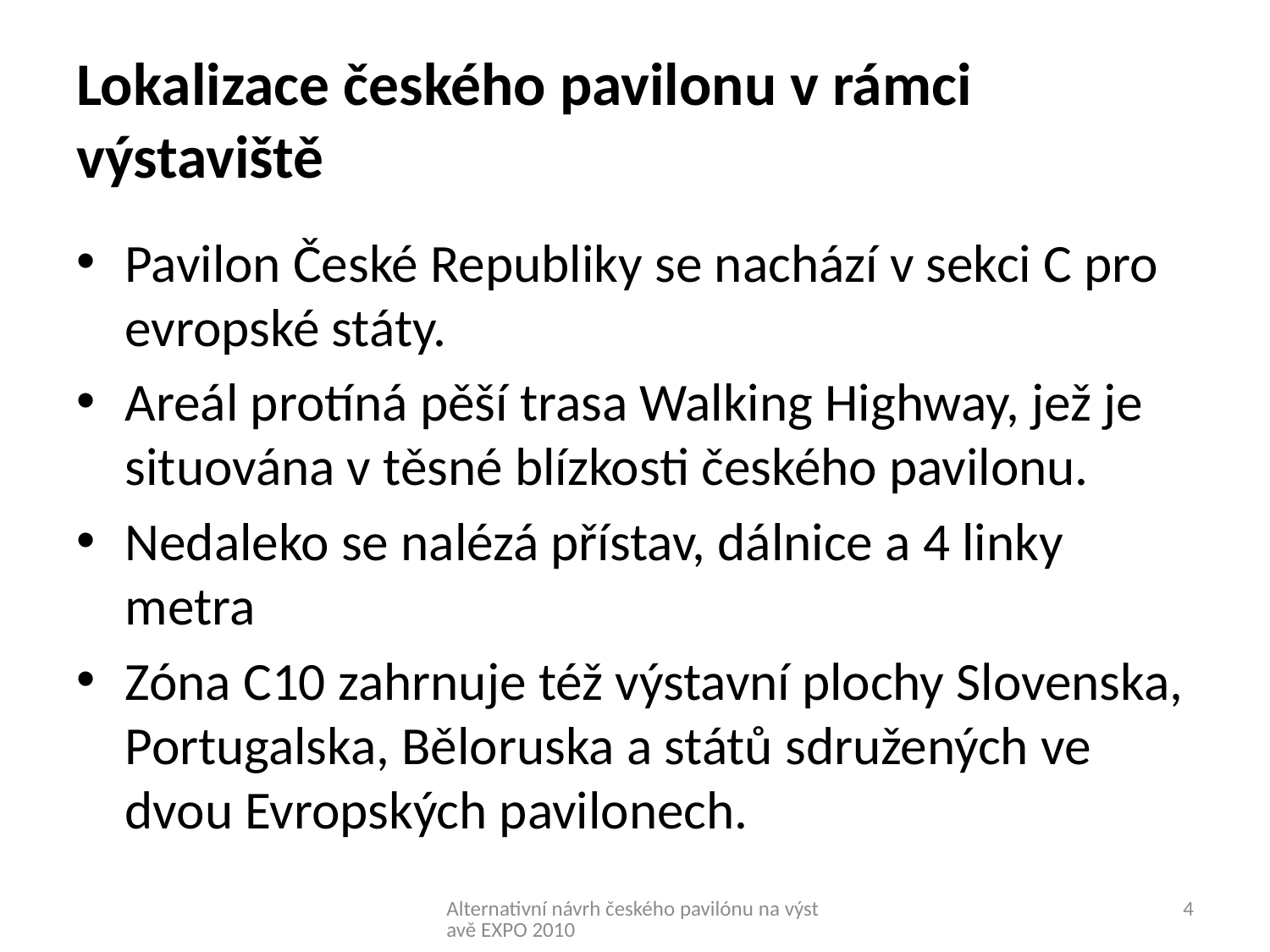

# Lokalizace českého pavilonu v rámci výstaviště
Pavilon České Republiky se nachází v sekci C pro evropské státy.
Areál protíná pěší trasa Walking Highway, jež je situována v těsné blízkosti českého pavilonu.
Nedaleko se nalézá přístav, dálnice a 4 linky metra
Zóna C10 zahrnuje též výstavní plochy Slovenska, Portugalska, Běloruska a států sdružených ve dvou Evropských pavilonech.
Alternativní návrh českého pavilónu na výstavě EXPO 2010
4